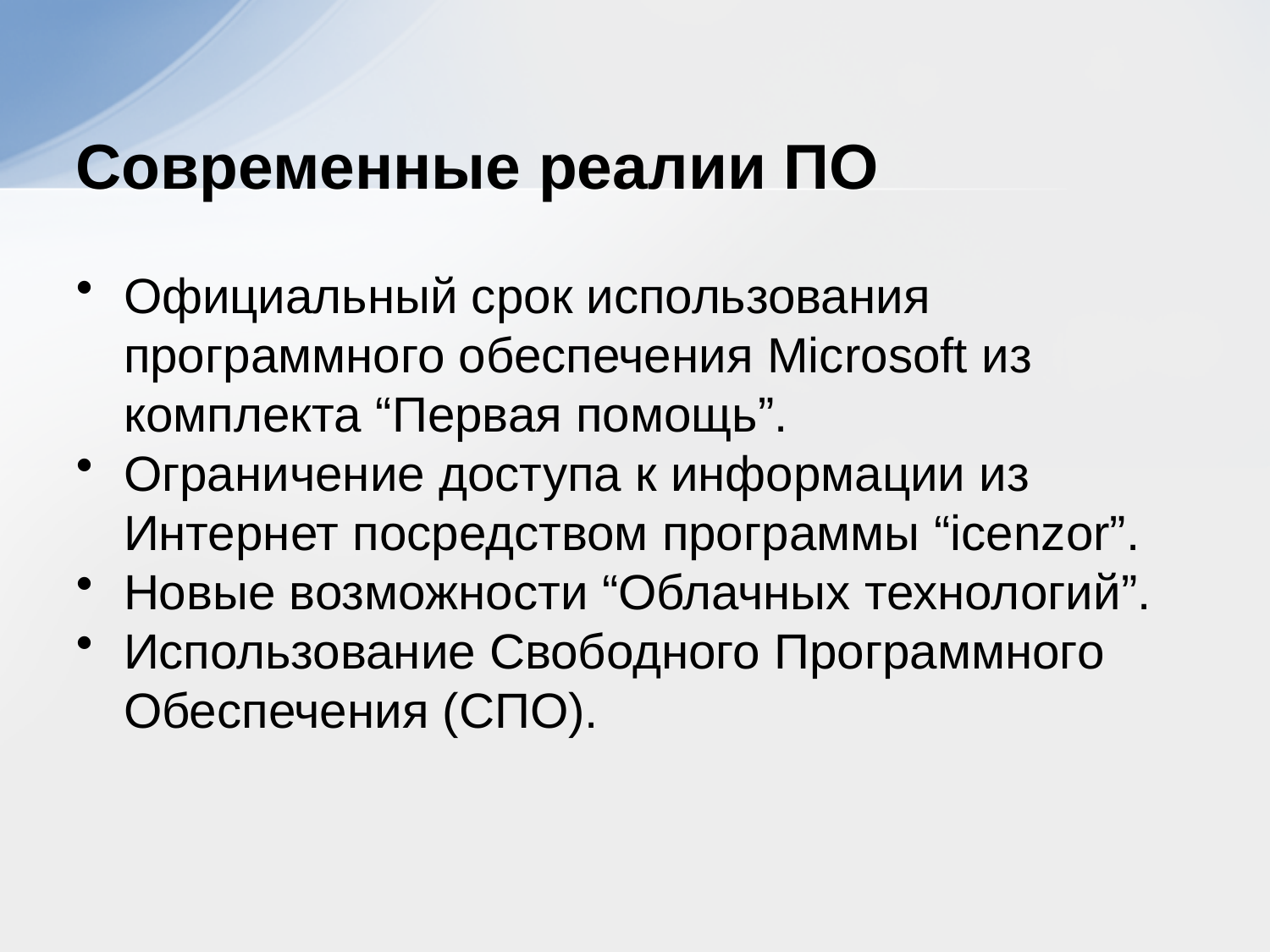

# Современные реалии ПО
Официальный срок использования программного обеспечения Microsoft из комплекта “Первая помощь”.
Ограничение доступа к информации из Интернет посредством программы “icenzor”.
Новые возможности “Облачных технологий”.
Использование Свободного Программного Обеспечения (СПО).